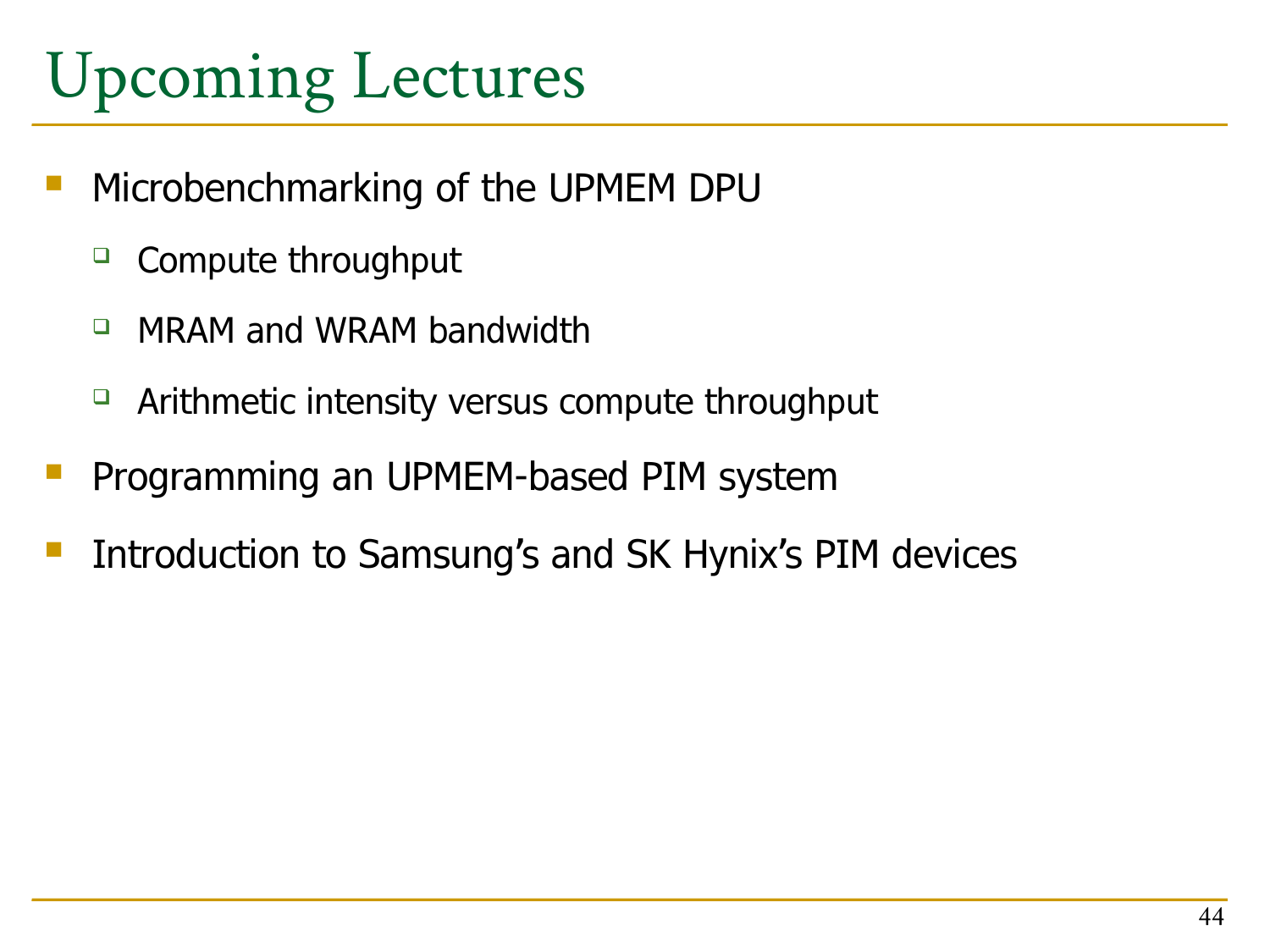

# Upcoming Lectures
Microbenchmarking of the UPMEM DPU
Compute throughput
MRAM and WRAM bandwidth
Arithmetic intensity versus compute throughput
Programming an UPMEM-based PIM system
Introduction to Samsung’s and SK Hynix’s PIM devices
44